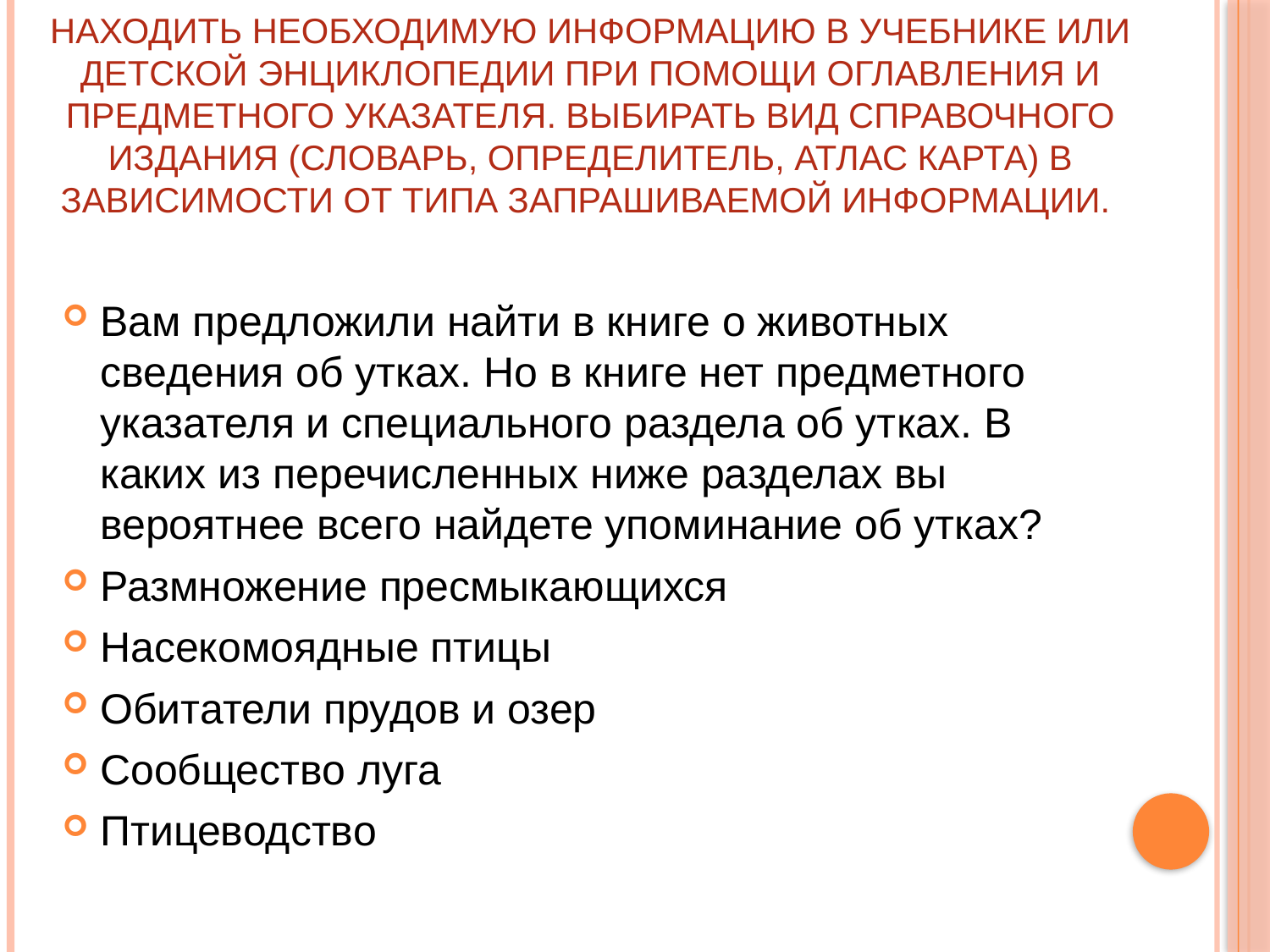

# Находить необходимую информацию в учебнике или детской энциклопедии при помощи оглавления и предметного указателя. Выбирать вид справочного издания (словарь, определитель, атлас карта) в зависимости от типа запрашиваемой информации.
Вам предложили найти в книге о животных сведения об утках. Но в книге нет предметного указателя и специального раздела об утках. В каких из перечисленных ниже разделах вы вероятнее всего найдете упоминание об утках?
Размножение пресмыкающихся
Насекомоядные птицы
Обитатели прудов и озер
Сообщество луга
Птицеводство